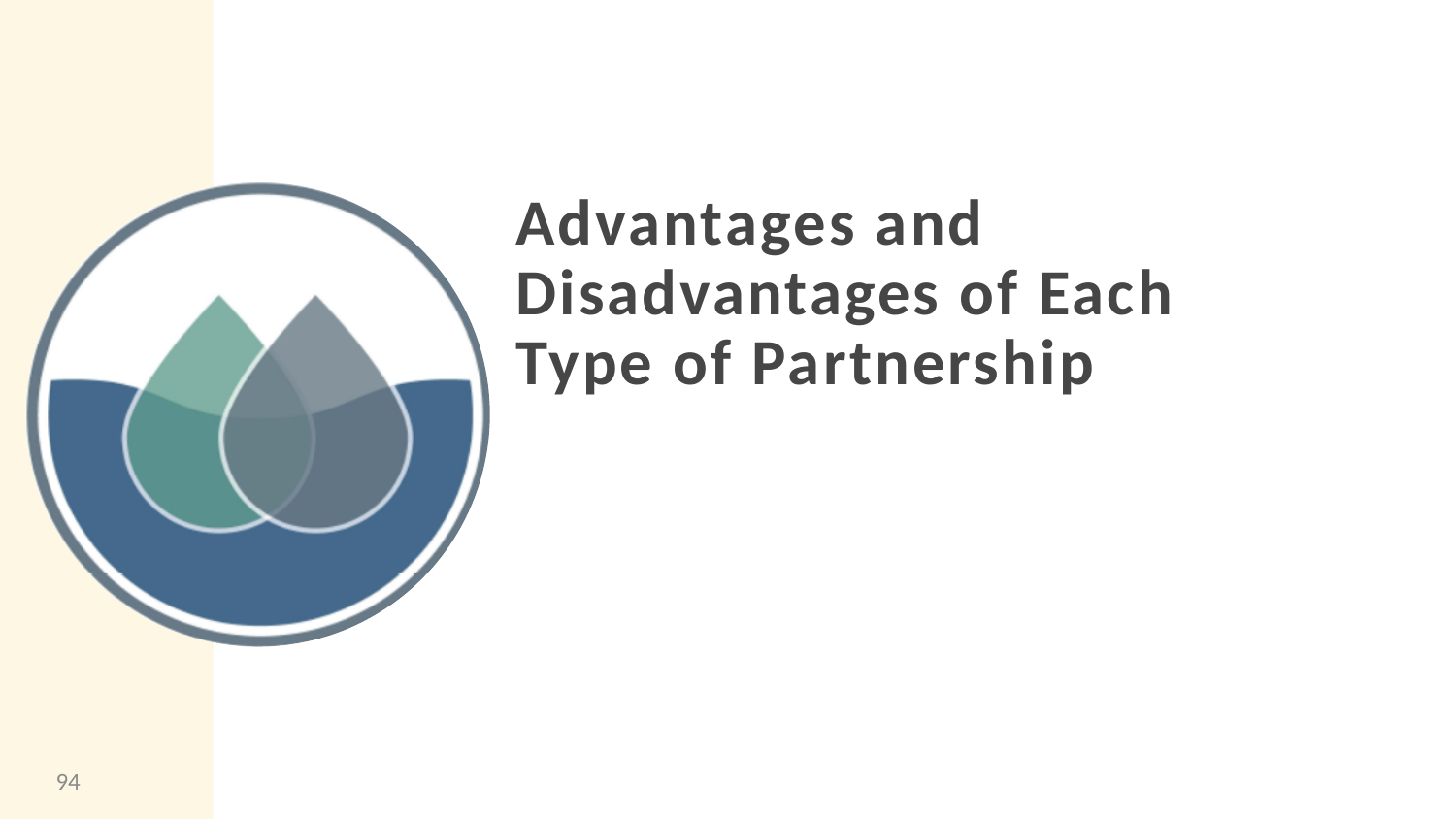

Advantages and Disadvantages of Each Type of Partnership
94